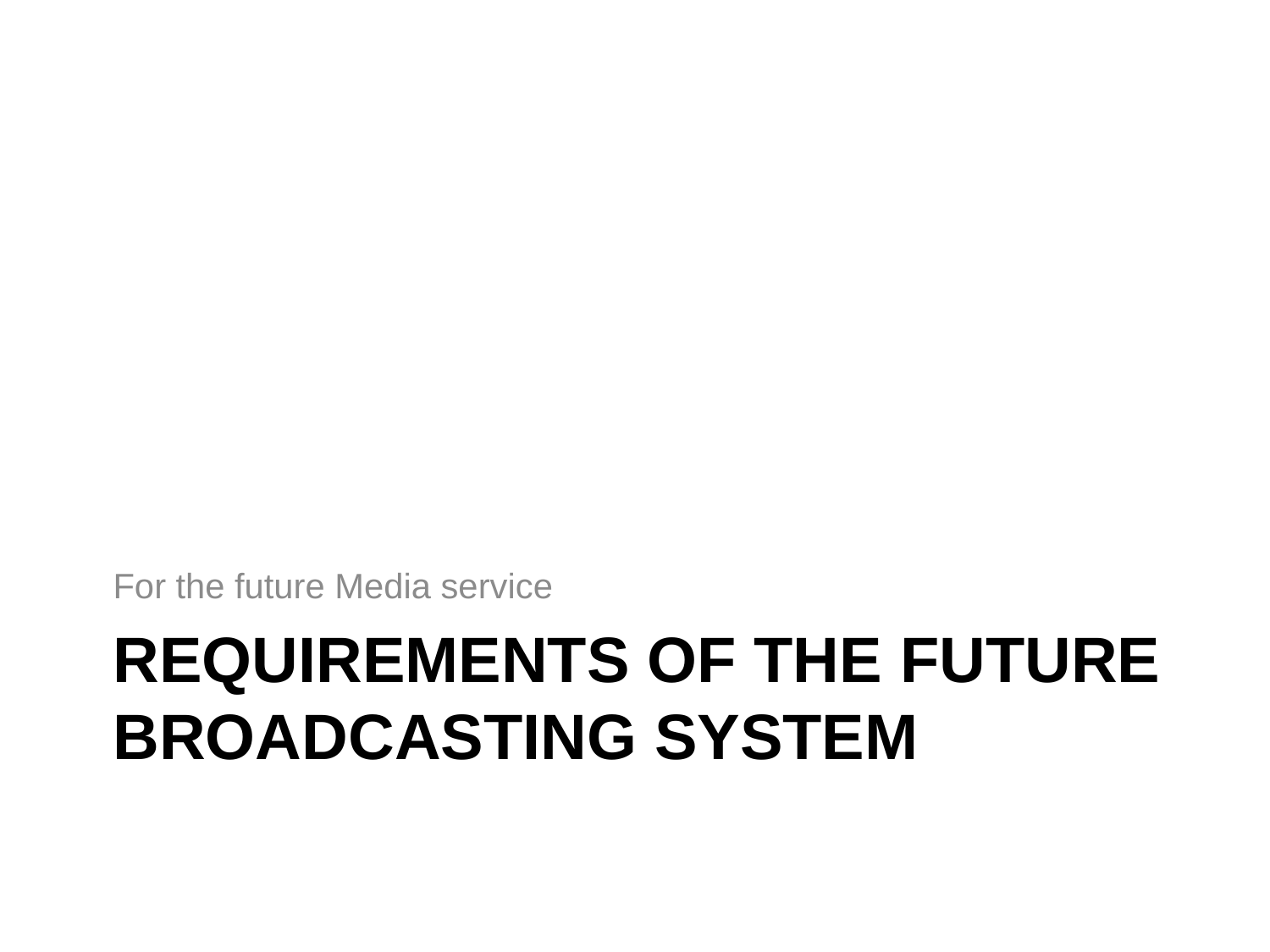

For the future Media service
# Requirements of The future Broadcasting system